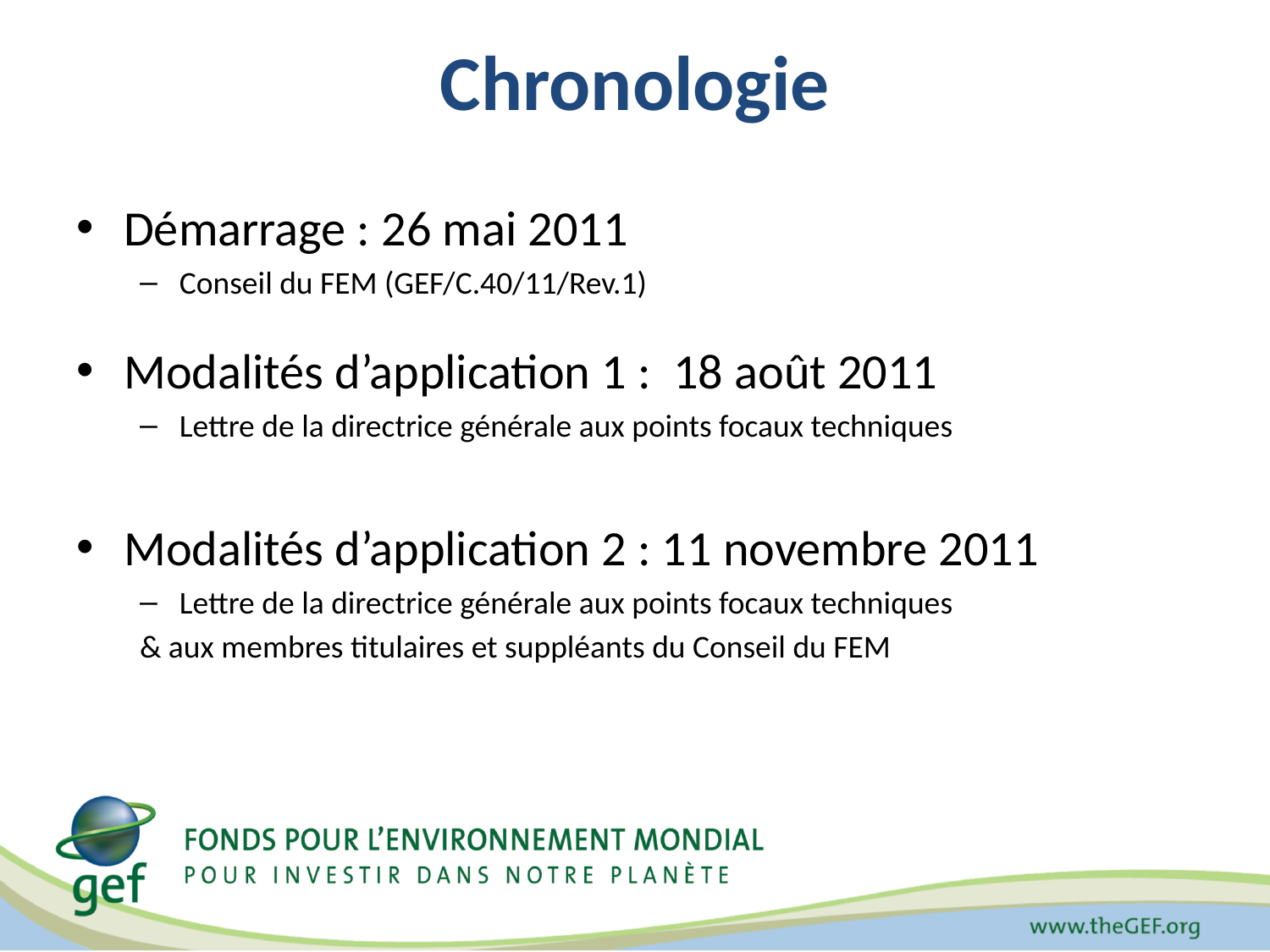

# Chronologie
Démarrage : 26 mai 2011
Conseil du FEM (GEF/C.40/11/Rev.1)

Modalités d’application 1 :  18 août 2011
Lettre de la directrice générale aux points focaux techniques

Modalités d’application 2 : 11 novembre 2011
Lettre de la directrice générale aux points focaux techniques
& aux membres titulaires et suppléants du Conseil du FEM